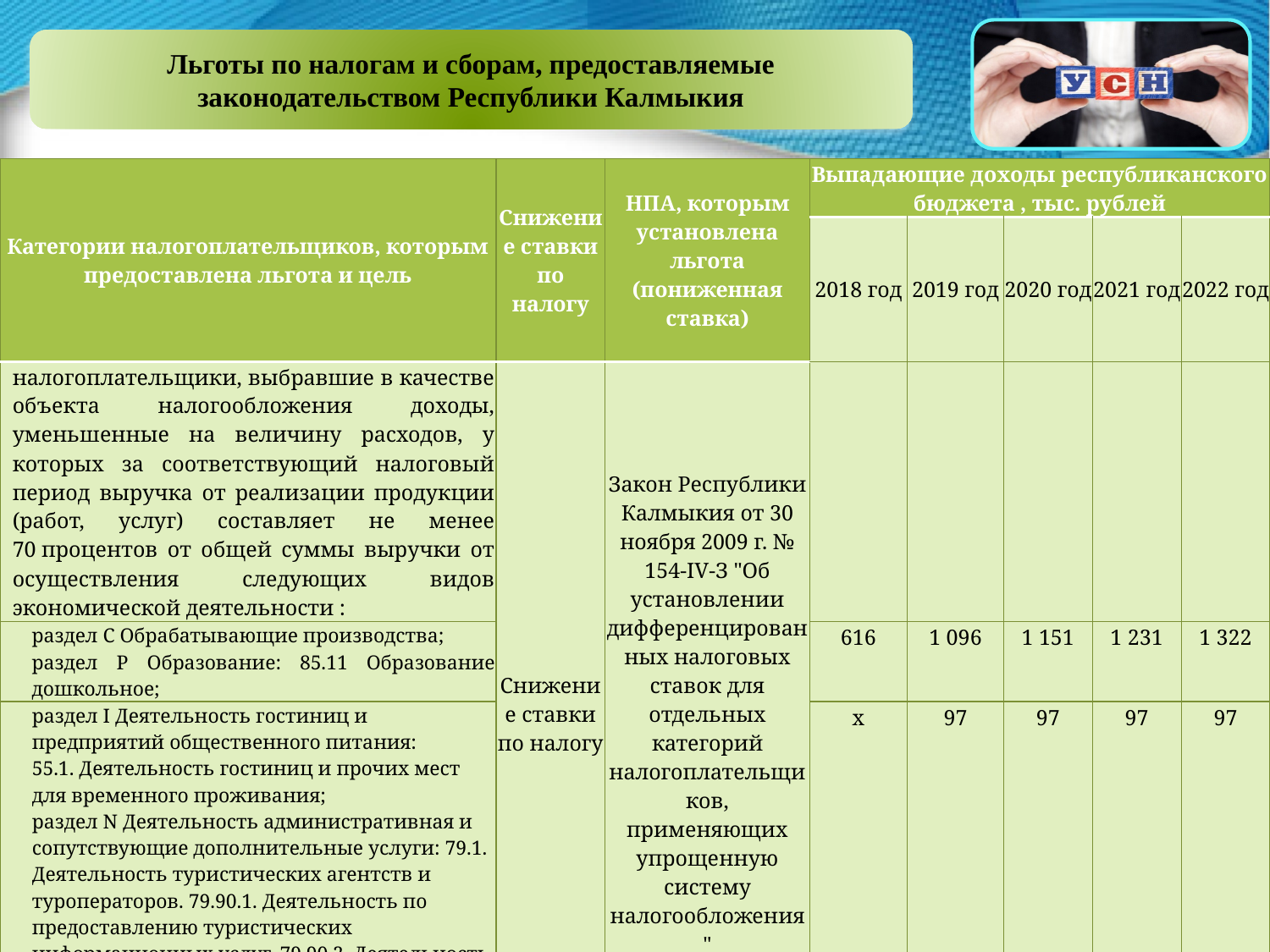

Льготы по налогам и сборам, предоставляемые законодательством Республики Калмыкия
| Категории налогоплательщиков, которым предоставлена льгота и цель | Снижение ставки по налогу | НПА, которым установлена льгота (пониженная ставка) | Выпадающие доходы республиканского бюджета , тыс. рублей |  |  |  |  |
| --- | --- | --- | --- | --- | --- | --- | --- |
|  |  |  | 2018 год | 2019 год | 2020 год | 2021 год | 2022 год |
| налогоплательщики, выбравшие в качестве объекта налогообложения доходы, уменьшенные на величину расходов, у которых за соответствующий налоговый период выручка от реализации продукции (работ, услуг) составляет не менее 70 процентов от общей суммы выручки от осуществления следующих видов экономической деятельности : | Снижение ставки по налогу | Закон Республики Калмыкия от 30 ноября 2009 г. № 154-IV-З "Об установлении дифференцированных налоговых ставок для отдельных категорий налогоплательщиков, применяющих упрощенную систему налогообложения" |  |  |  |  |  |
| раздел С Обрабатывающие производства; раздел Р Образование: 85.11 Образование дошкольное; |  |  | 616 | 1 096 | 1 151 | 1 231 | 1 322 |
| раздел I Деятельность гостиниц и предприятий общественного питания: 55.1. Деятельность гостиниц и прочих мест для временного проживания; раздел N Деятельность административная и сопутствующие дополнительные услуги: 79.1. Деятельность туристических агентств и туроператоров. 79.90.1. Деятельность по предоставлению туристических информационных услуг. 79.90.2. Деятельность по предоставлению экскурсионных туристических услуг; |  |  | х | 97 | 97 | 97 | 97 |
| иные виды деятельности |  |  | 37 950 | 52 713 | 55 349 | 59 223 | 63 606 |